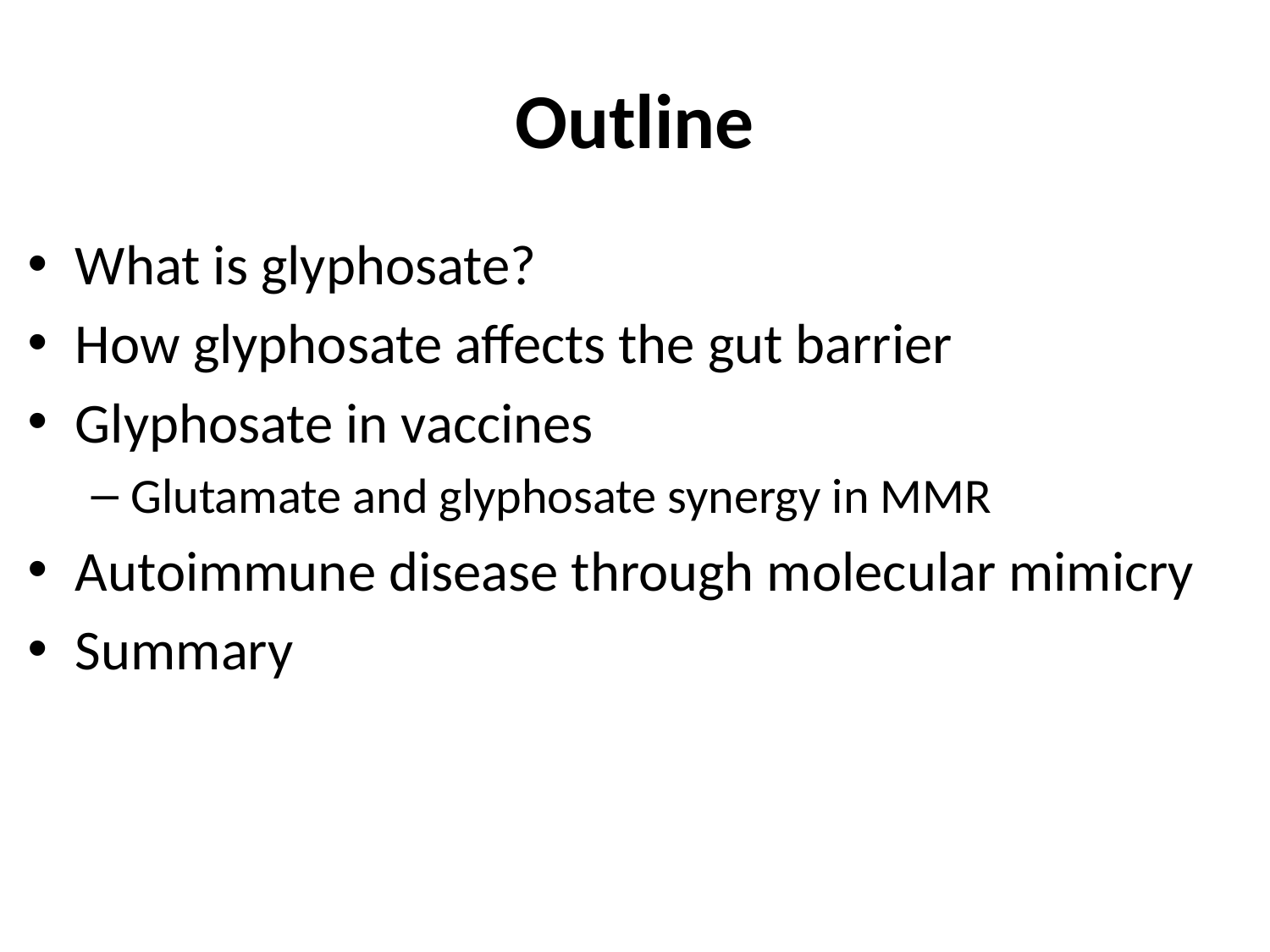

# Outline
What is glyphosate?
How glyphosate affects the gut barrier
Glyphosate in vaccines
Glutamate and glyphosate synergy in MMR
Autoimmune disease through molecular mimicry
Summary